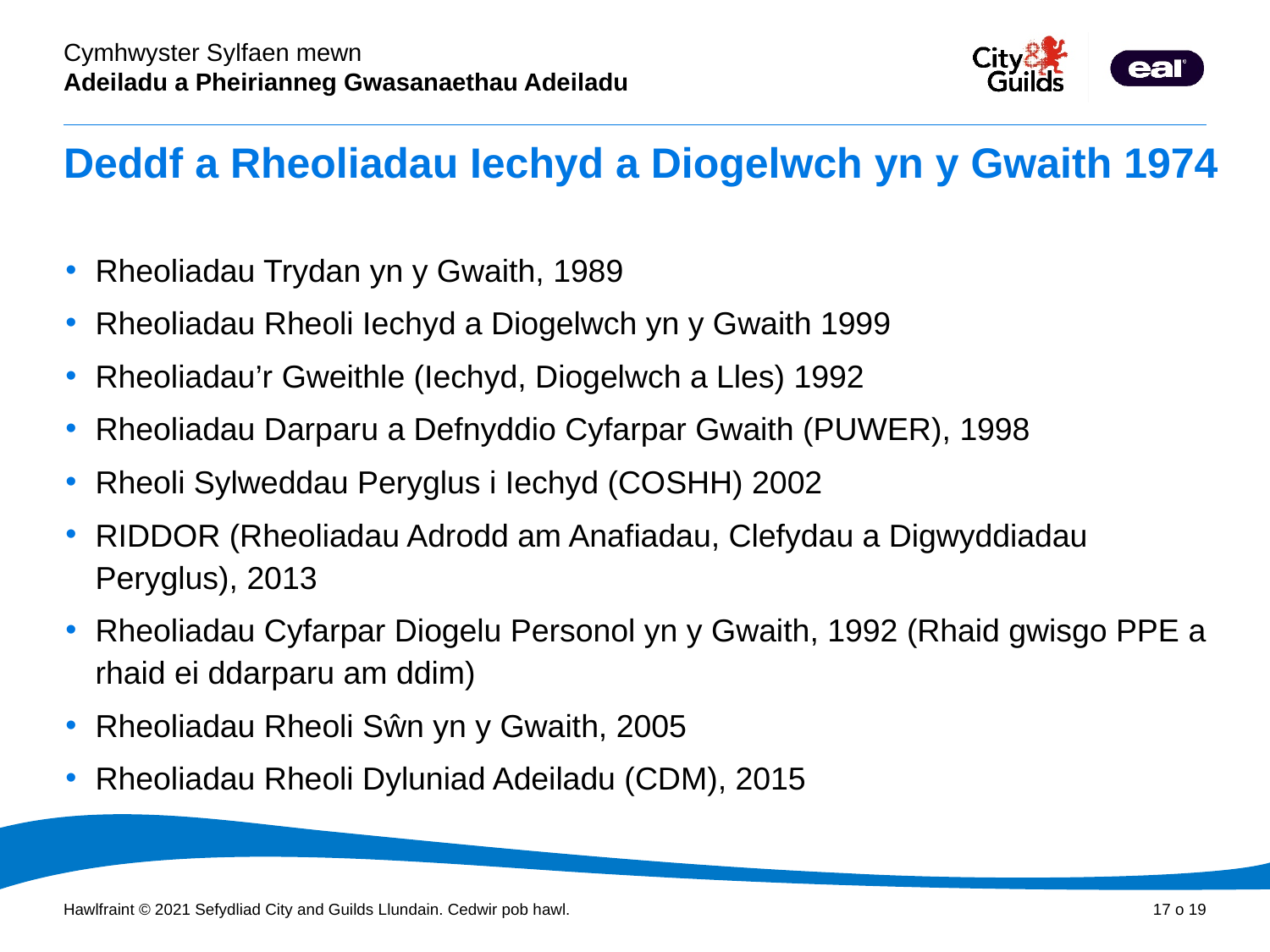

# Deddf a Rheoliadau Iechyd a Diogelwch yn y Gwaith 1974
Rheoliadau Trydan yn y Gwaith, 1989
Rheoliadau Rheoli Iechyd a Diogelwch yn y Gwaith 1999
Rheoliadau’r Gweithle (Iechyd, Diogelwch a Lles) 1992
Rheoliadau Darparu a Defnyddio Cyfarpar Gwaith (PUWER), 1998
Rheoli Sylweddau Peryglus i Iechyd (COSHH) 2002
RIDDOR (Rheoliadau Adrodd am Anafiadau, Clefydau a Digwyddiadau Peryglus), 2013
Rheoliadau Cyfarpar Diogelu Personol yn y Gwaith, 1992 (Rhaid gwisgo PPE a rhaid ei ddarparu am ddim)
Rheoliadau Rheoli Sŵn yn y Gwaith, 2005
Rheoliadau Rheoli Dyluniad Adeiladu (CDM), 2015